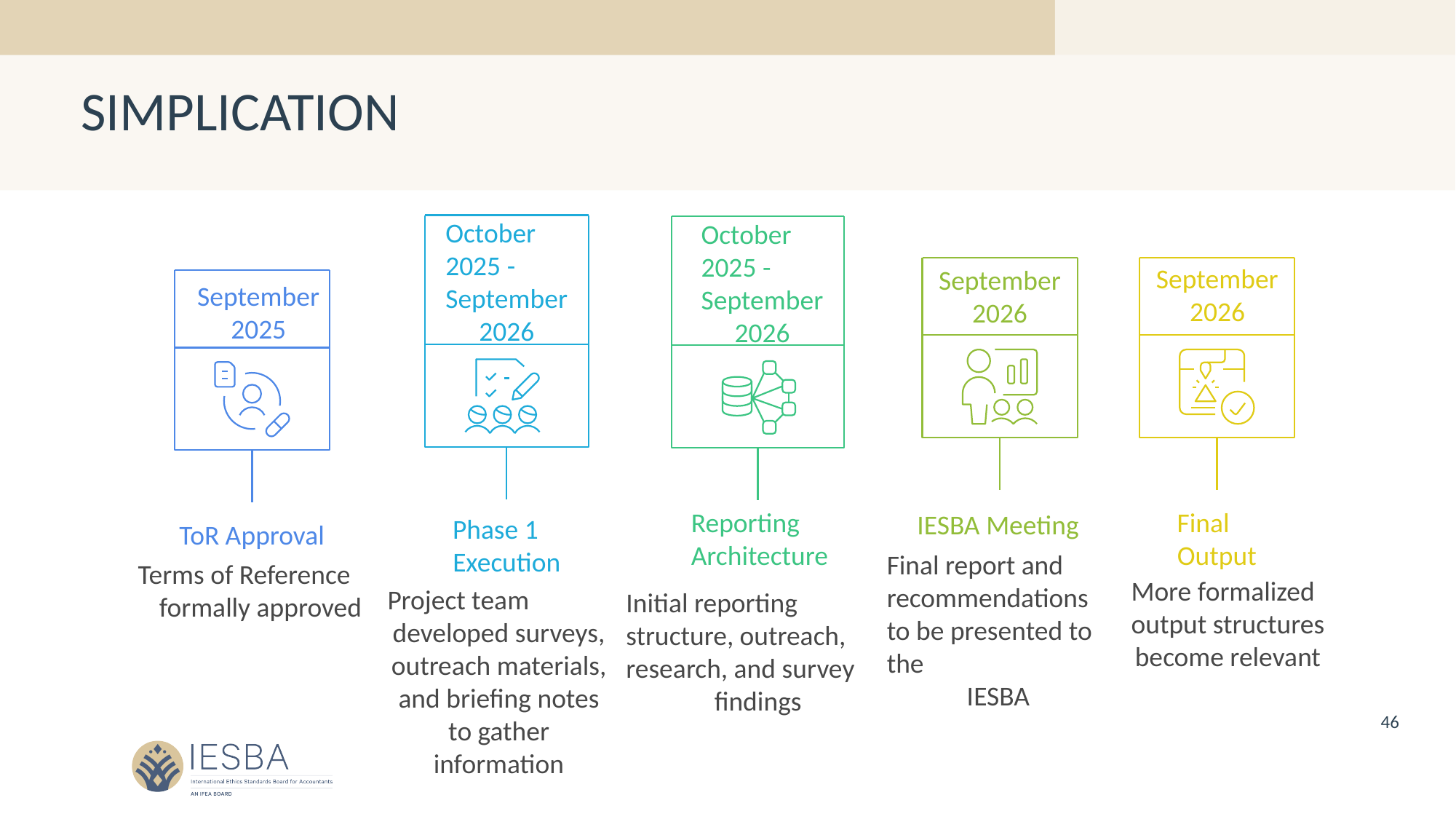

# SIMPLICATION

October
2025 -
September
2026

October
2025 -
September
2026

September
2026
September
2026

September
2025

Reporting
Architecture
Final
Output
IESBA Meeting
Phase 1
Execution
ToR Approval
Final report and
recommendations
to be presented to the
IESBA
Terms of Reference
formally approved
More formalized
output structures
become relevant
Project team
developed surveys, outreach materials, and briefing notes to gather information
Initial reporting
structure, outreach, research, and survey
findings
46